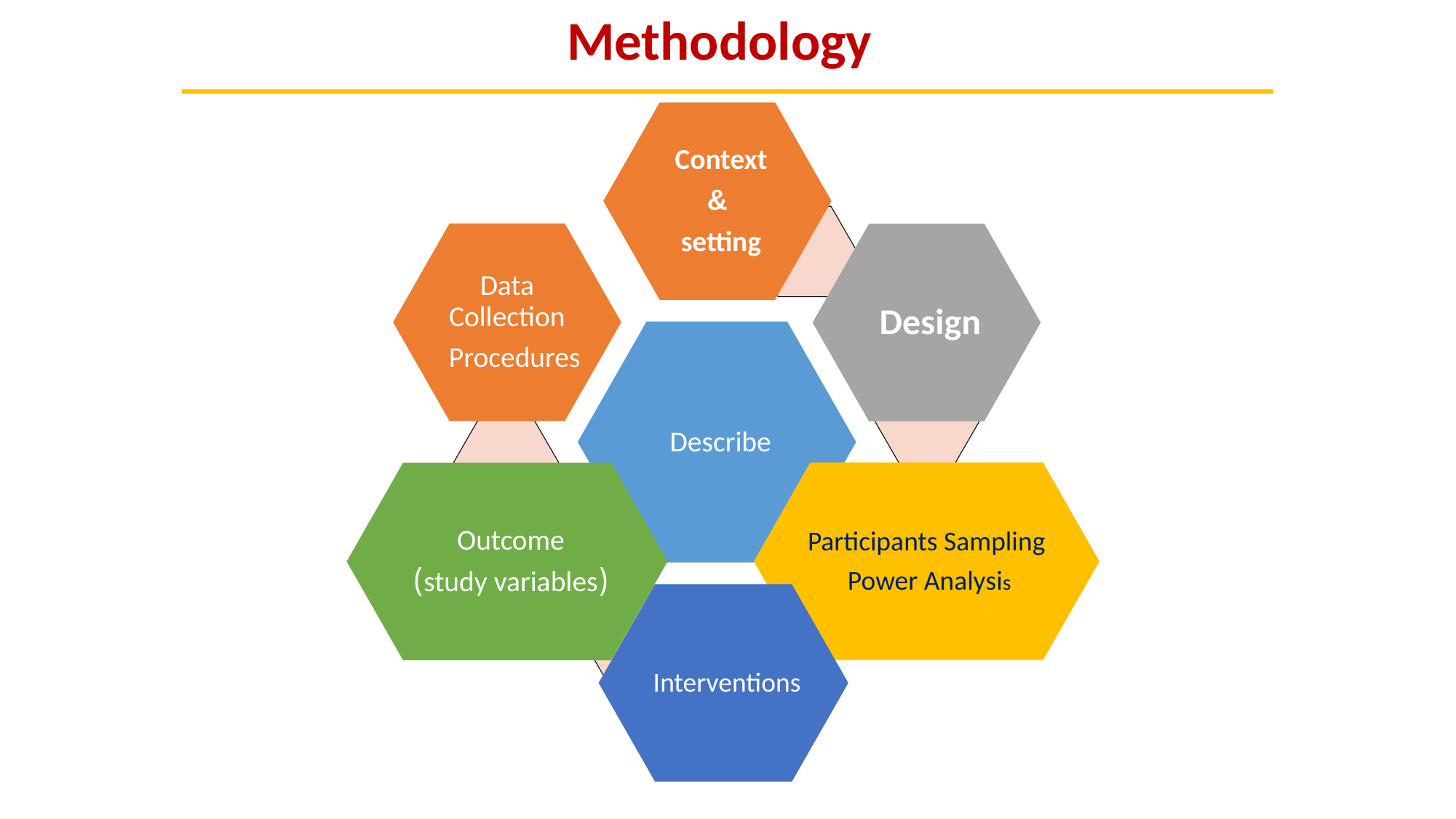

Methodology

Describe
Context
&
setting
Design
Participants Sampling
Power Analysis
Interventions
Outcome
(study variables)
Data Collection
Procedures